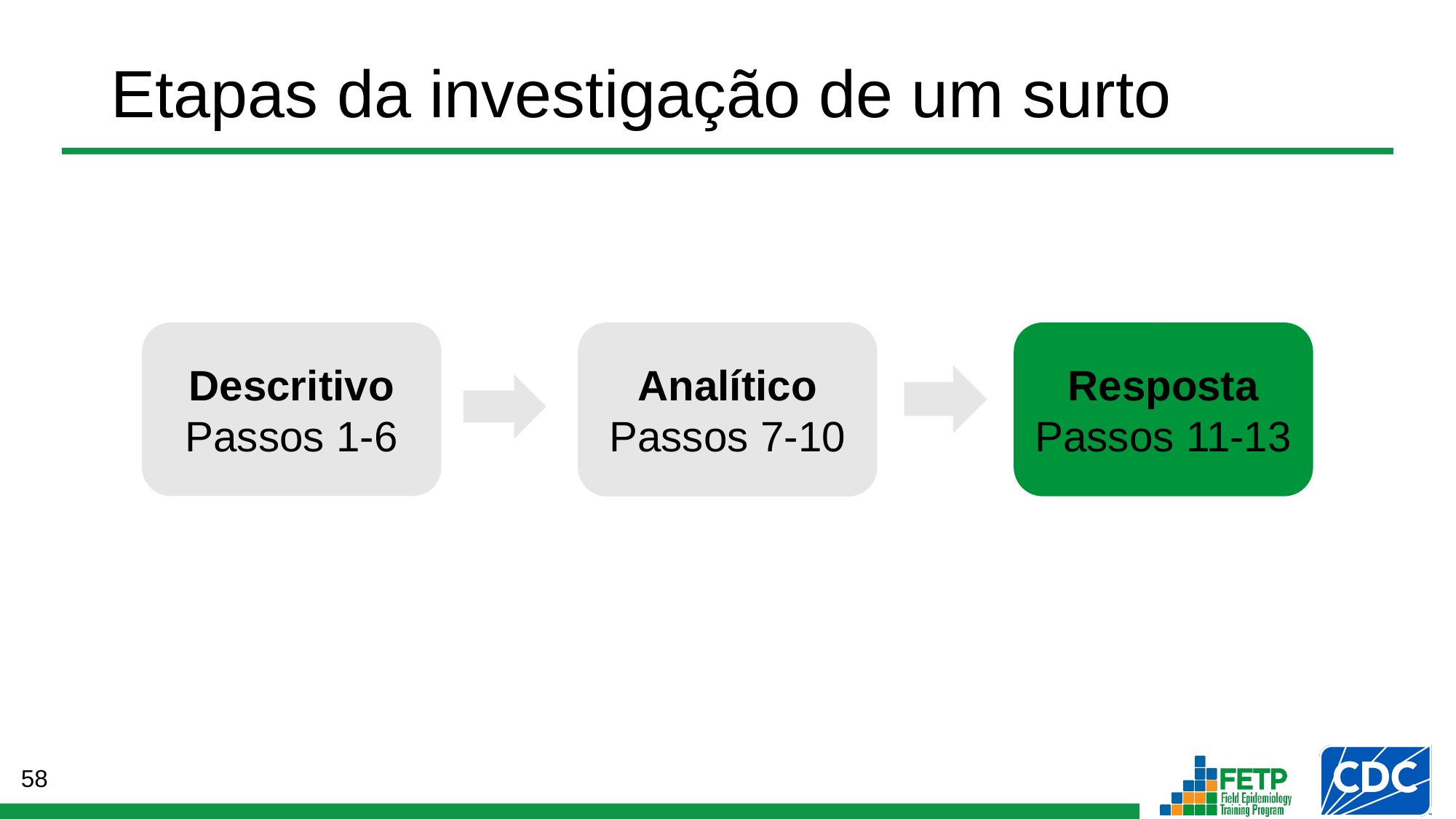

# Etapas da investigação de um surto
Descritivo
Passos 1-6
Analítico
Passos 7-10
Resposta
Passos 11-13